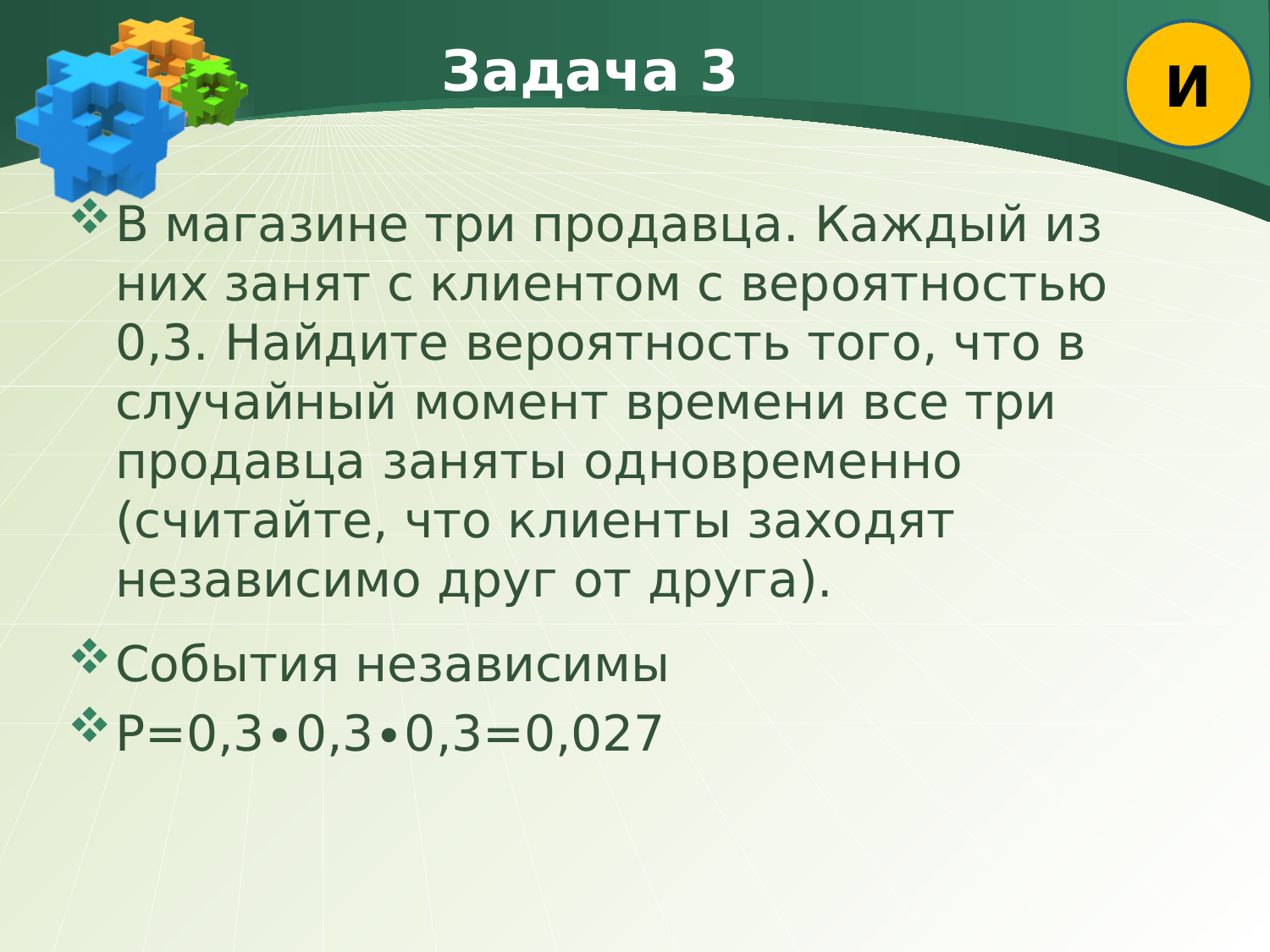

И
# Задача 3

В магазине три продавца. Каждый из них занят с клиентом с вероятностью 0,3. Найдите вероятность того, что в случайный момент времени все три продавца заняты одновременно (считайте, что клиенты заходят независимо друг от друга).
События независимы
Р=0,3∙0,3∙0,3=0,027